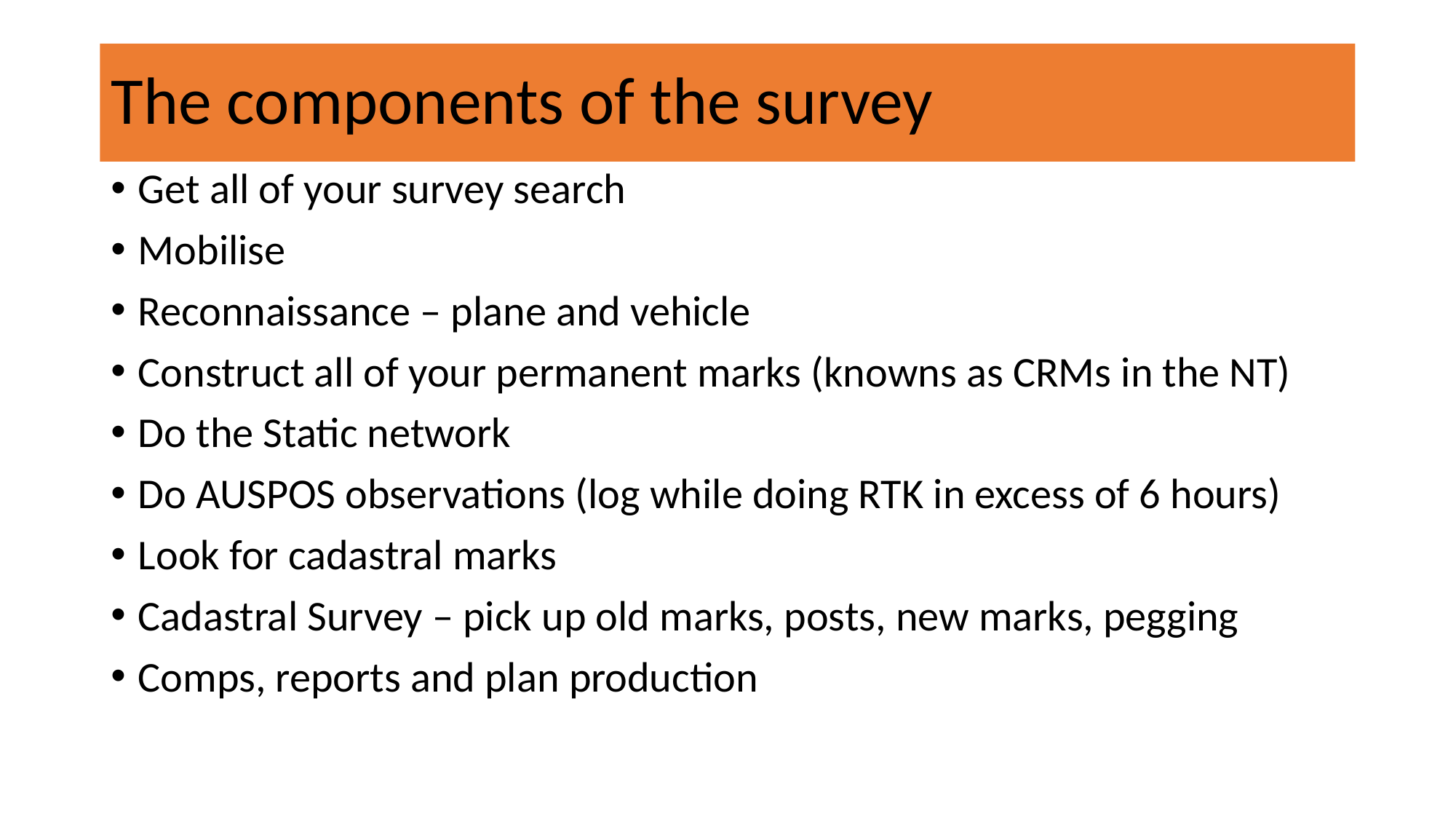

# The components of the survey
Get all of your survey search
Mobilise
Reconnaissance – plane and vehicle
Construct all of your permanent marks (knowns as CRMs in the NT)
Do the Static network
Do AUSPOS observations (log while doing RTK in excess of 6 hours)
Look for cadastral marks
Cadastral Survey – pick up old marks, posts, new marks, pegging
Comps, reports and plan production